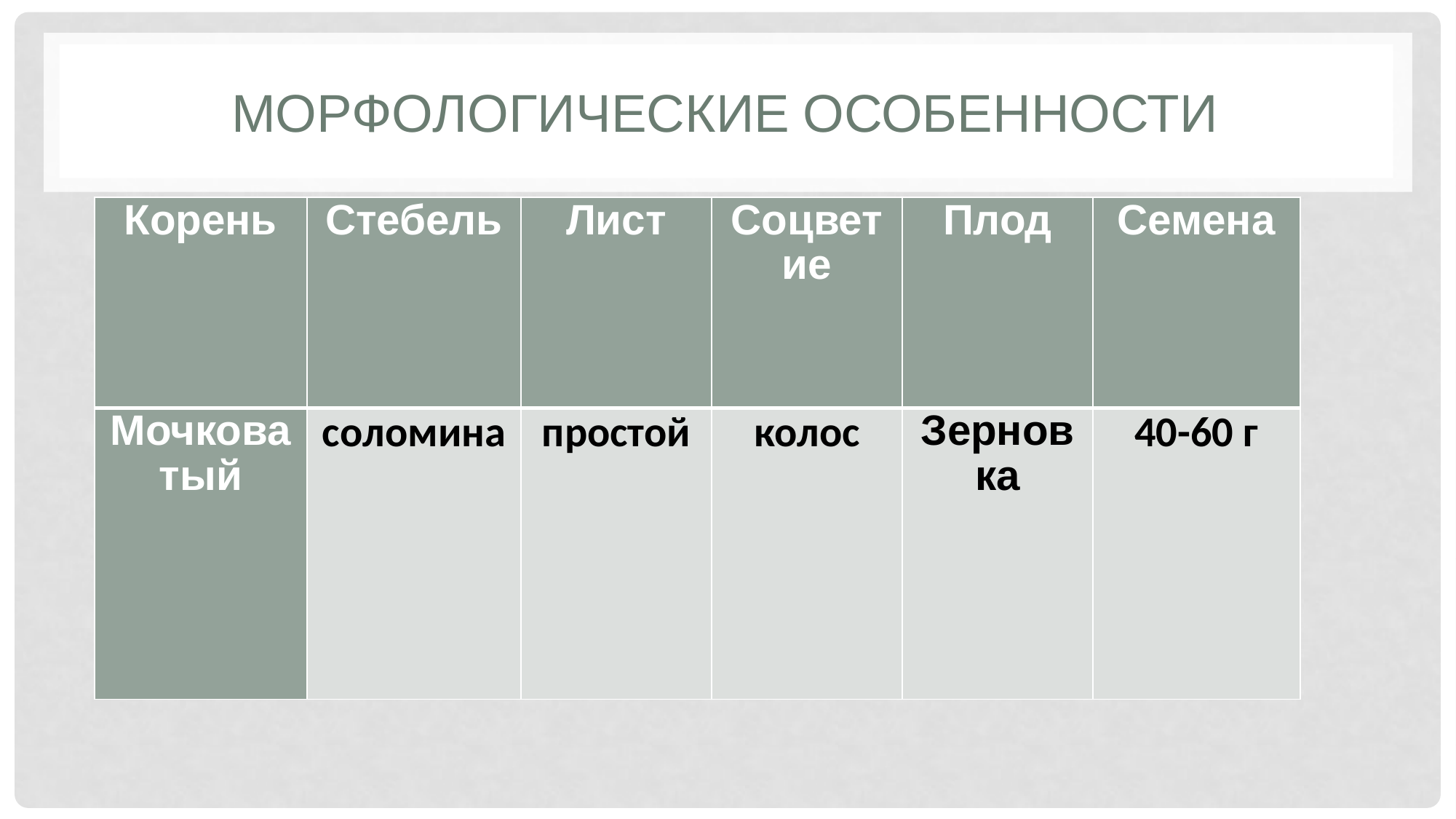

# Морфологические особенности
| Корень | Стебель | Лист | Соцветие | Плод | Семена |
| --- | --- | --- | --- | --- | --- |
| Мочковатый | соломина | простой | колос | Зерновка | 40-60 г |